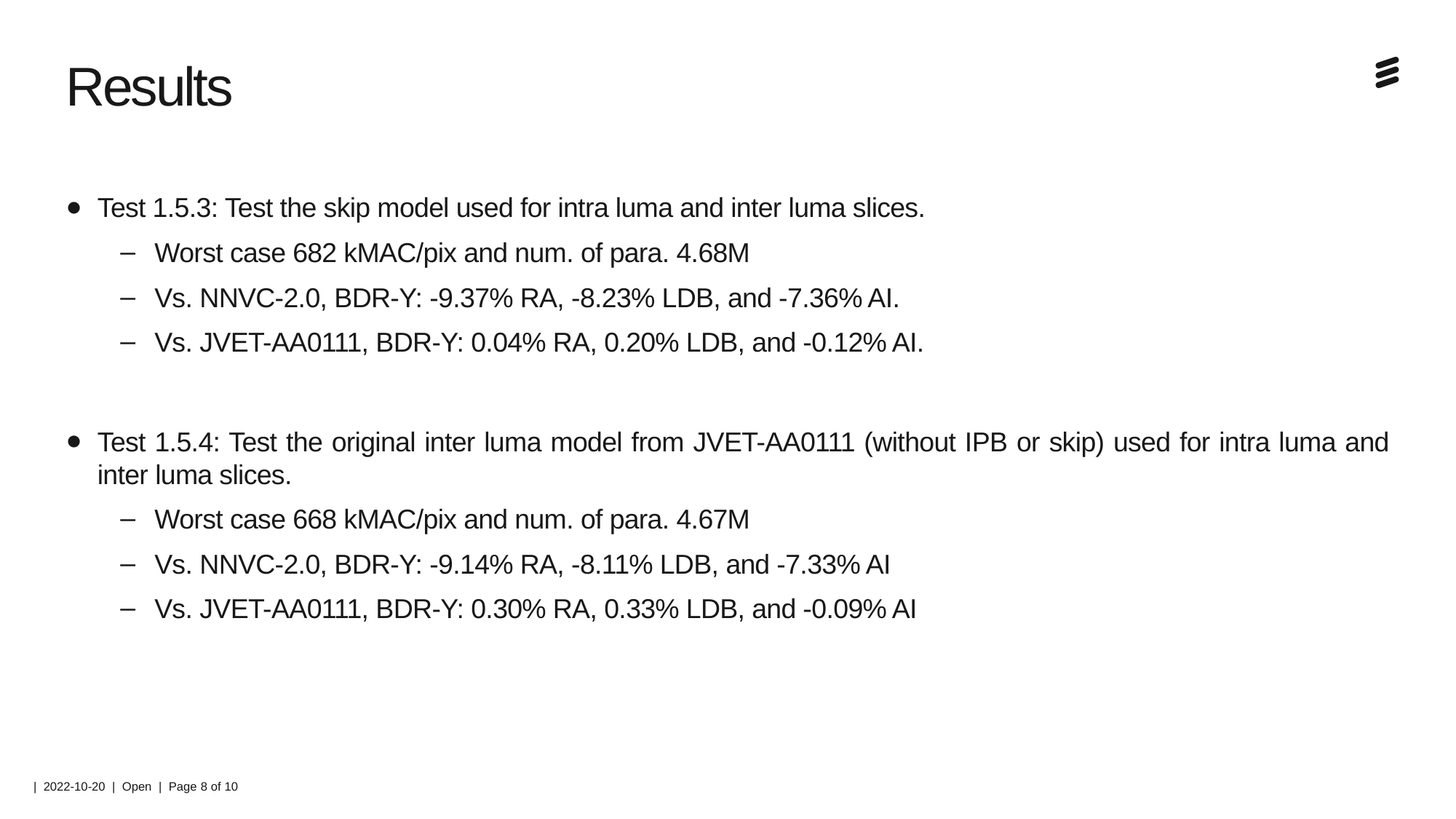

# Results
Test 1.5.3: Test the skip model used for intra luma and inter luma slices.
Worst case 682 kMAC/pix and num. of para. 4.68M
Vs. NNVC-2.0, BDR-Y: -9.37% RA, -8.23% LDB, and -7.36% AI.
Vs. JVET-AA0111, BDR-Y: 0.04% RA, 0.20% LDB, and -0.12% AI.

Test 1.5.4: Test the original inter luma model from JVET-AA0111 (without IPB or skip) used for intra luma and inter luma slices.
Worst case 668 kMAC/pix and num. of para. 4.67M
Vs. NNVC-2.0, BDR-Y: -9.14% RA, -8.11% LDB, and -7.33% AI
Vs. JVET-AA0111, BDR-Y: 0.30% RA, 0.33% LDB, and -0.09% AI